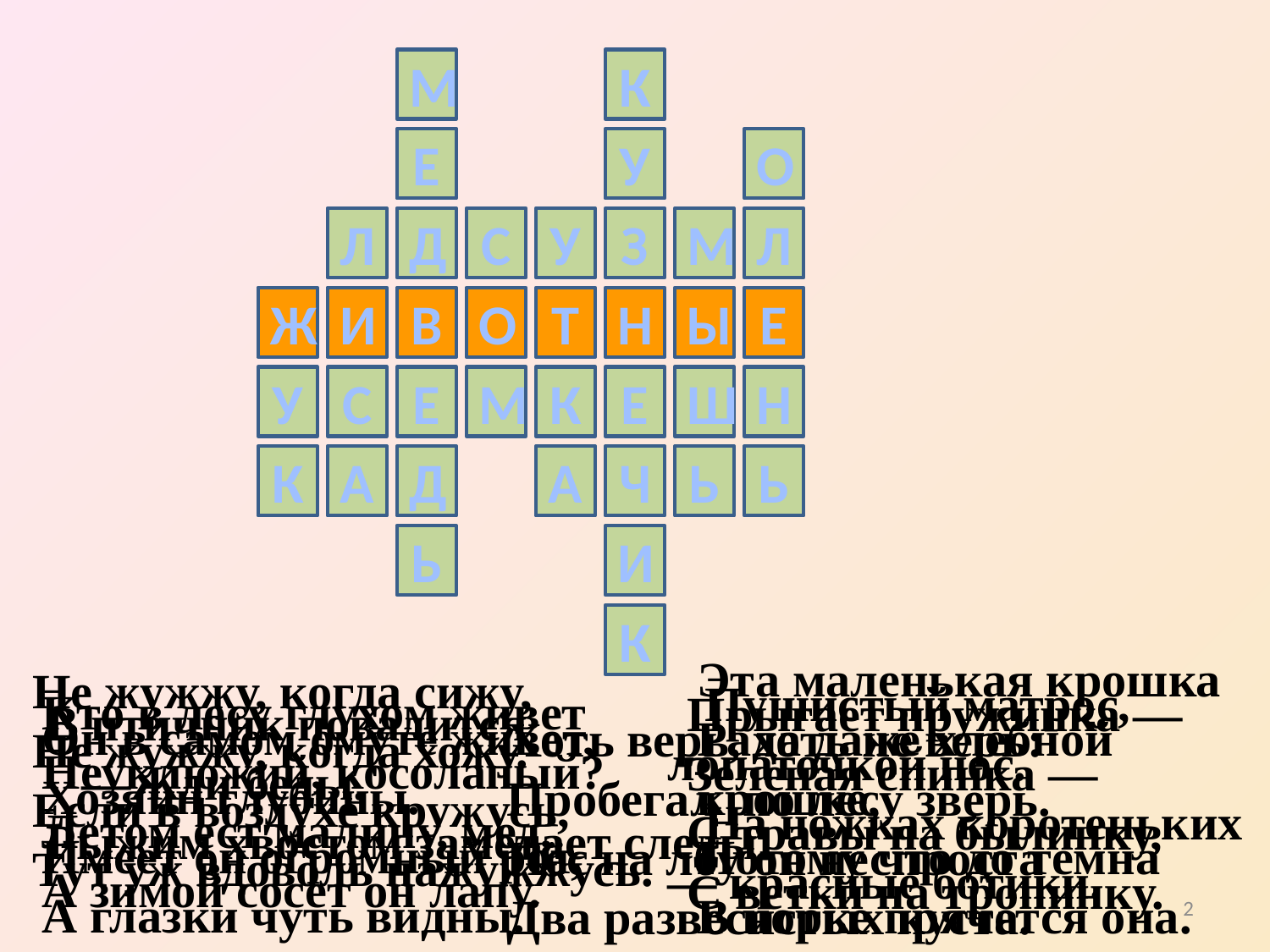

М
К
Е
У
О
Л
Д
С
У
З
М
Л
Ж
И
В
О
Т
Н
Ы
Е
У
С
Е
М
К
Е
Ш
Н
К
А
Д
А
Ч
Ь
Ь
Ь
И
К
Эта маленькая крошка
Рада даже хлебной крошке,
Потому что до темна
В норке прячется она.
Не жужжу, когда сижу,
Не жужжу, когда хожу.
Если в воздухе кружусь,
Тут уж вдоволь нажужжусь.

Пушистый матрос, лопаточкой нос.
На ножках коротеньких — красные ботики.
Кто в лесу глухом живет
Неуклюжий, косолапый?
Летом ест малину, мед,
А зимой сосет он лапу.
Прыгает пружинка —
Зеленая спинка —
С травы на былинку,
С ветки на тропинку.
В птичник повадится
	—Жди беды.
Рыжим хвостом заметает следы.
Он в самом омуте живет,
Хозяин глубины.
Имеет он огромный рот,
А глазки чуть видны.
Хоть верь, хоть не верь:
Пробегал  по лесу зверь.
Нёс на лбу он неспроста
Два развесистых куста.
2